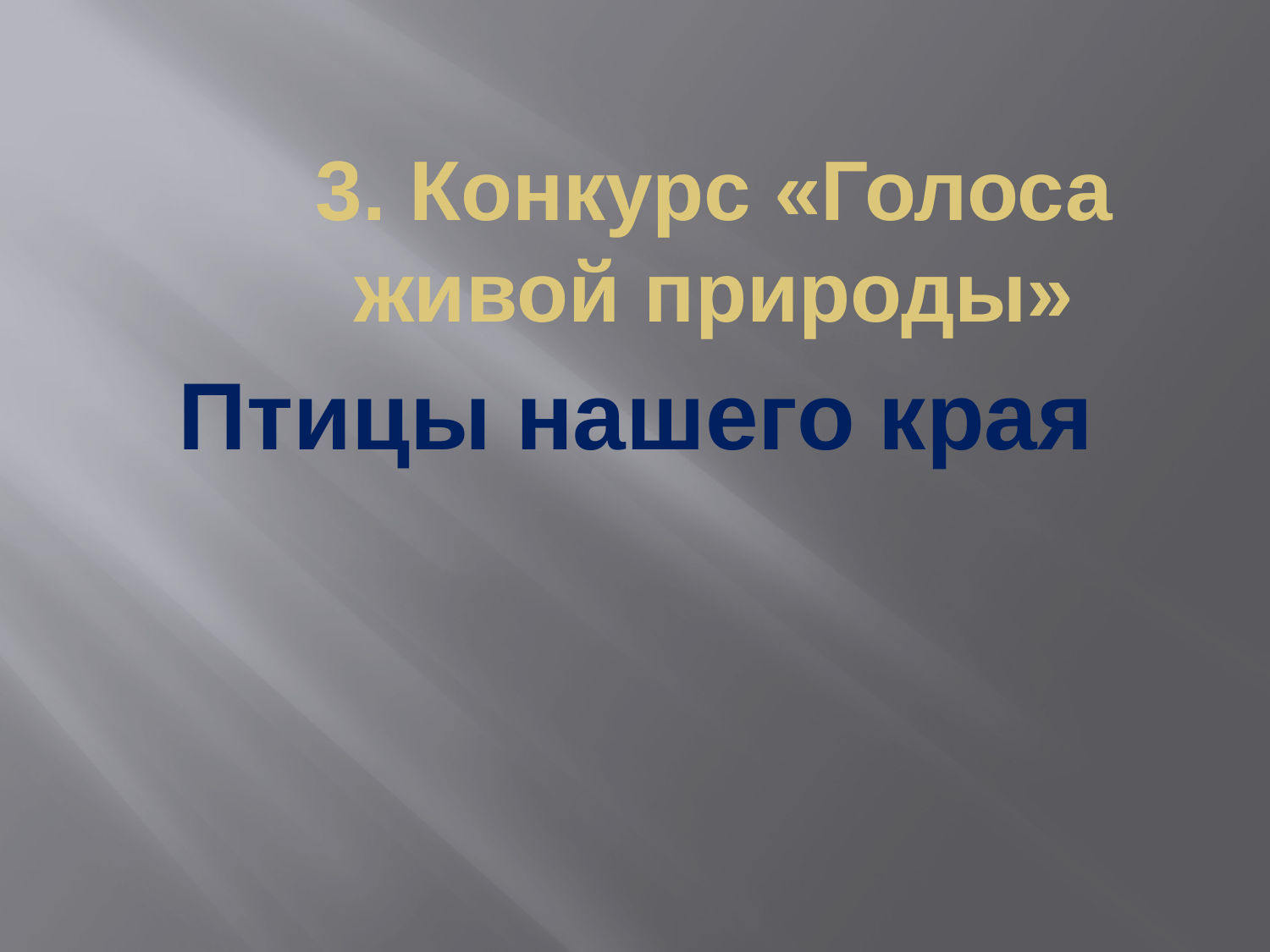

# 3. Конкурс «Голоса живой природы»
Птицы нашего края